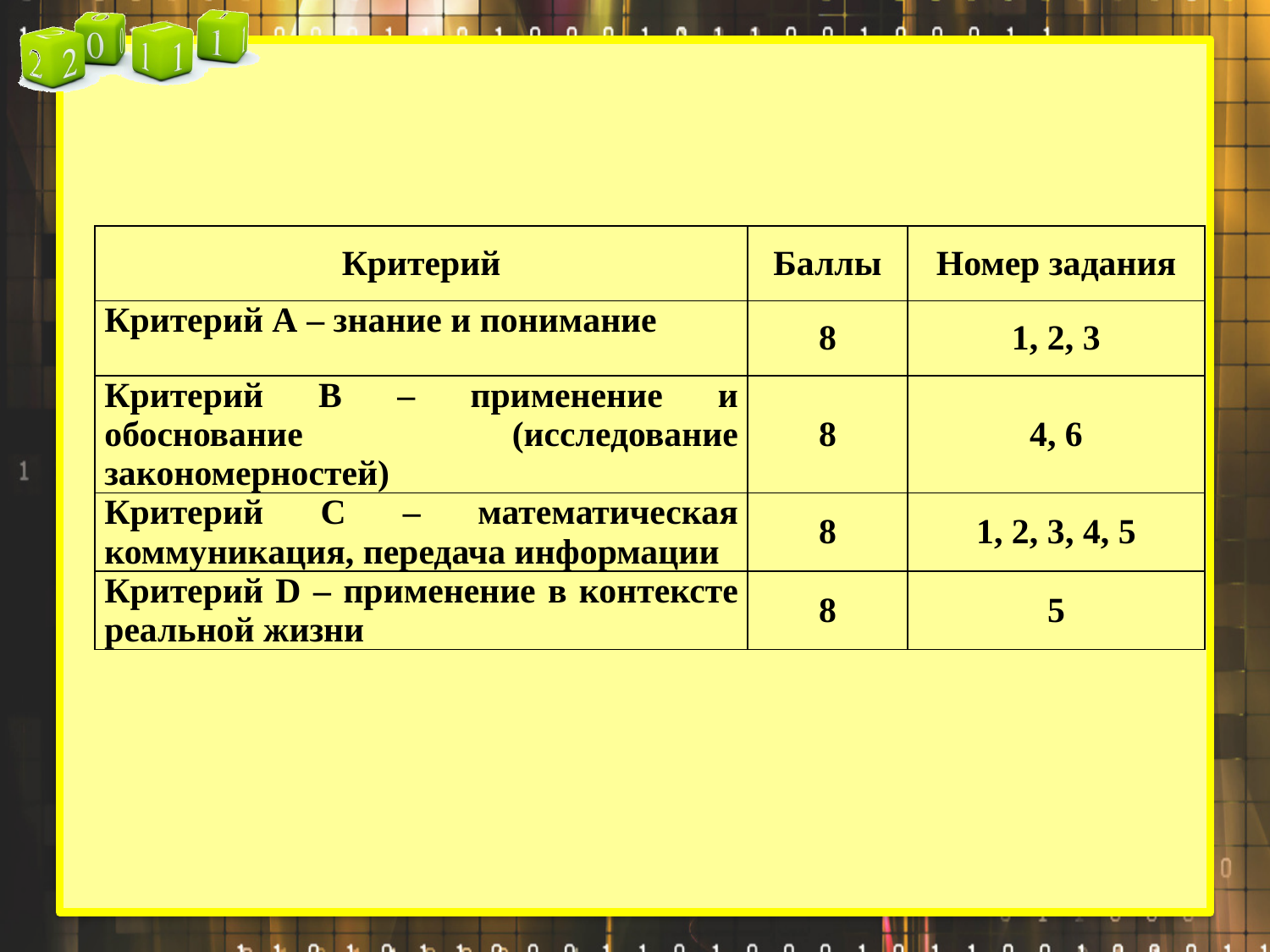

| Критерий | Баллы | Номер задания |
| --- | --- | --- |
| Критерий А – знание и понимание | 8 | 1, 2, 3 |
| Критерий В – применение и обоснование (исследование закономерностей) | 8 | 4, 6 |
| Критерий С – математическая коммуникация, передача информации | 8 | 1, 2, 3, 4, 5 |
| Критерий D – применение в контексте реальной жизни | 8 | 5 |